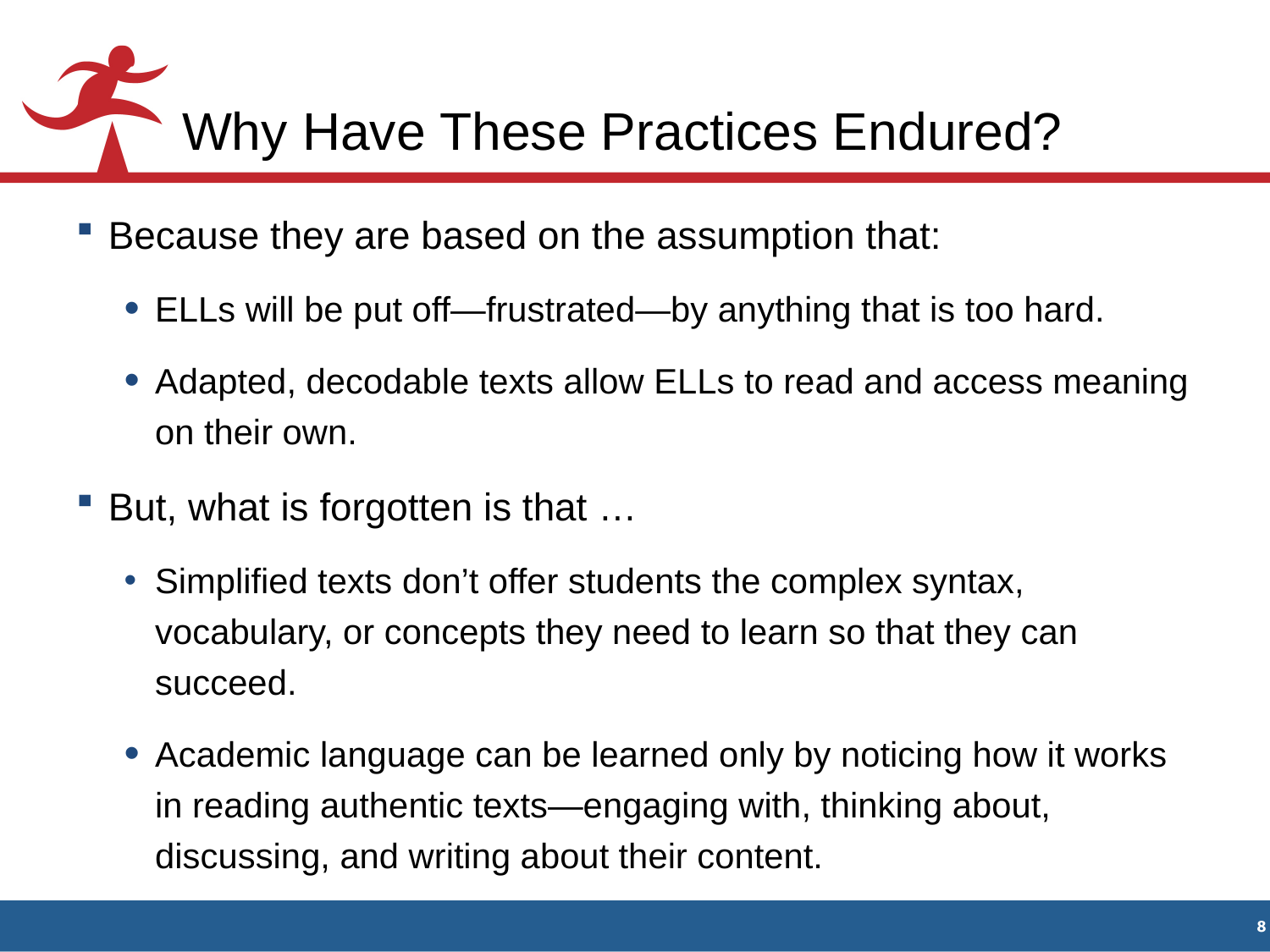

# Why Have These Practices Endured?
Because they are based on the assumption that:
ELLs will be put off—frustrated—by anything that is too hard.
Adapted, decodable texts allow ELLs to read and access meaning on their own.
But, what is forgotten is that …
Simplified texts don’t offer students the complex syntax, vocabulary, or concepts they need to learn so that they can succeed.
Academic language can be learned only by noticing how it works in reading authentic texts—engaging with, thinking about, discussing, and writing about their content.